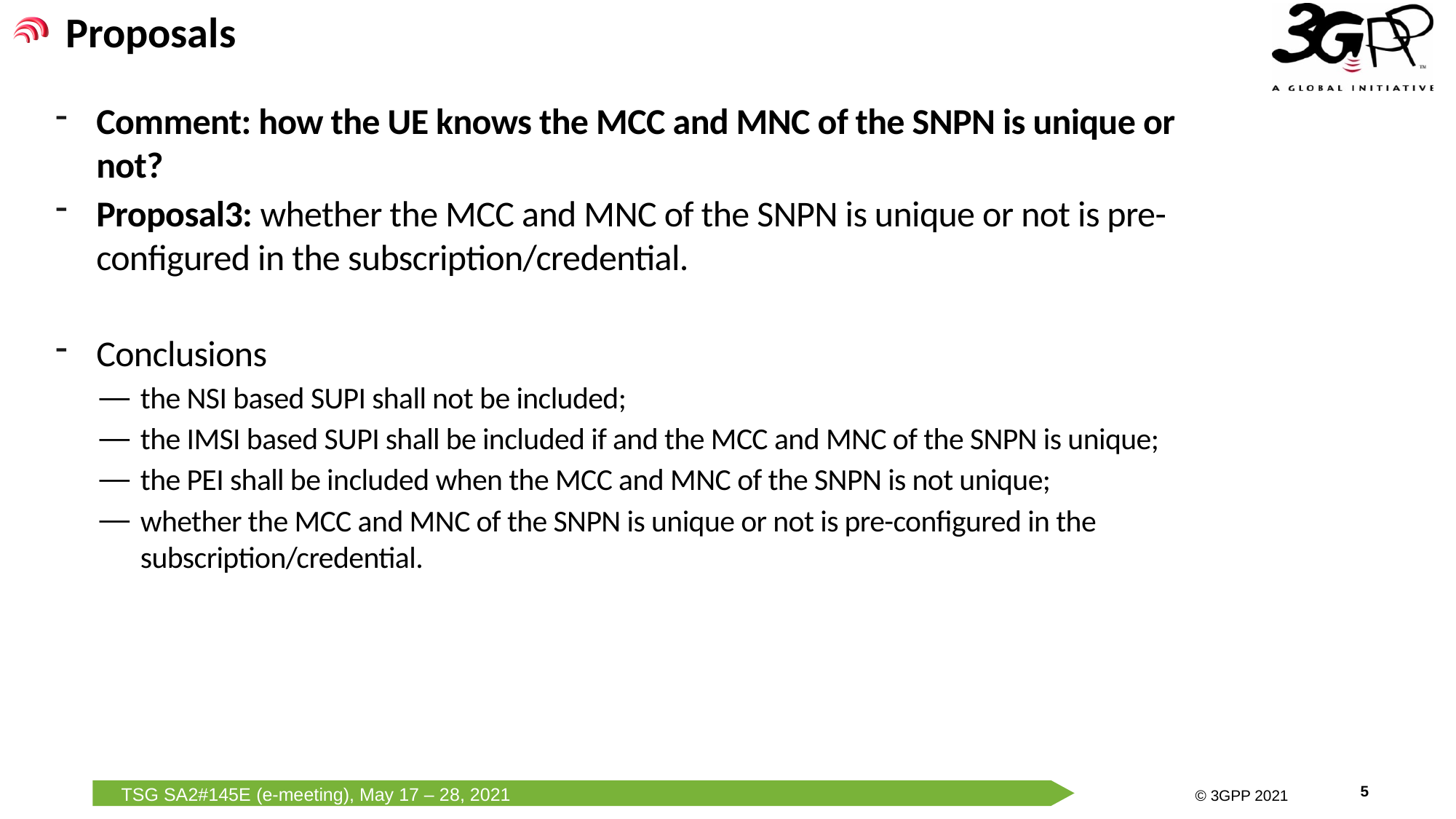

Proposals
Comment: how the UE knows the MCC and MNC of the SNPN is unique or not?
Proposal3: whether the MCC and MNC of the SNPN is unique or not is pre-configured in the subscription/credential.

Conclusions
the NSI based SUPI shall not be included;
the IMSI based SUPI shall be included if and the MCC and MNC of the SNPN is unique;
the PEI shall be included when the MCC and MNC of the SNPN is not unique;
whether the MCC and MNC of the SNPN is unique or not is pre-configured in the subscription/credential.